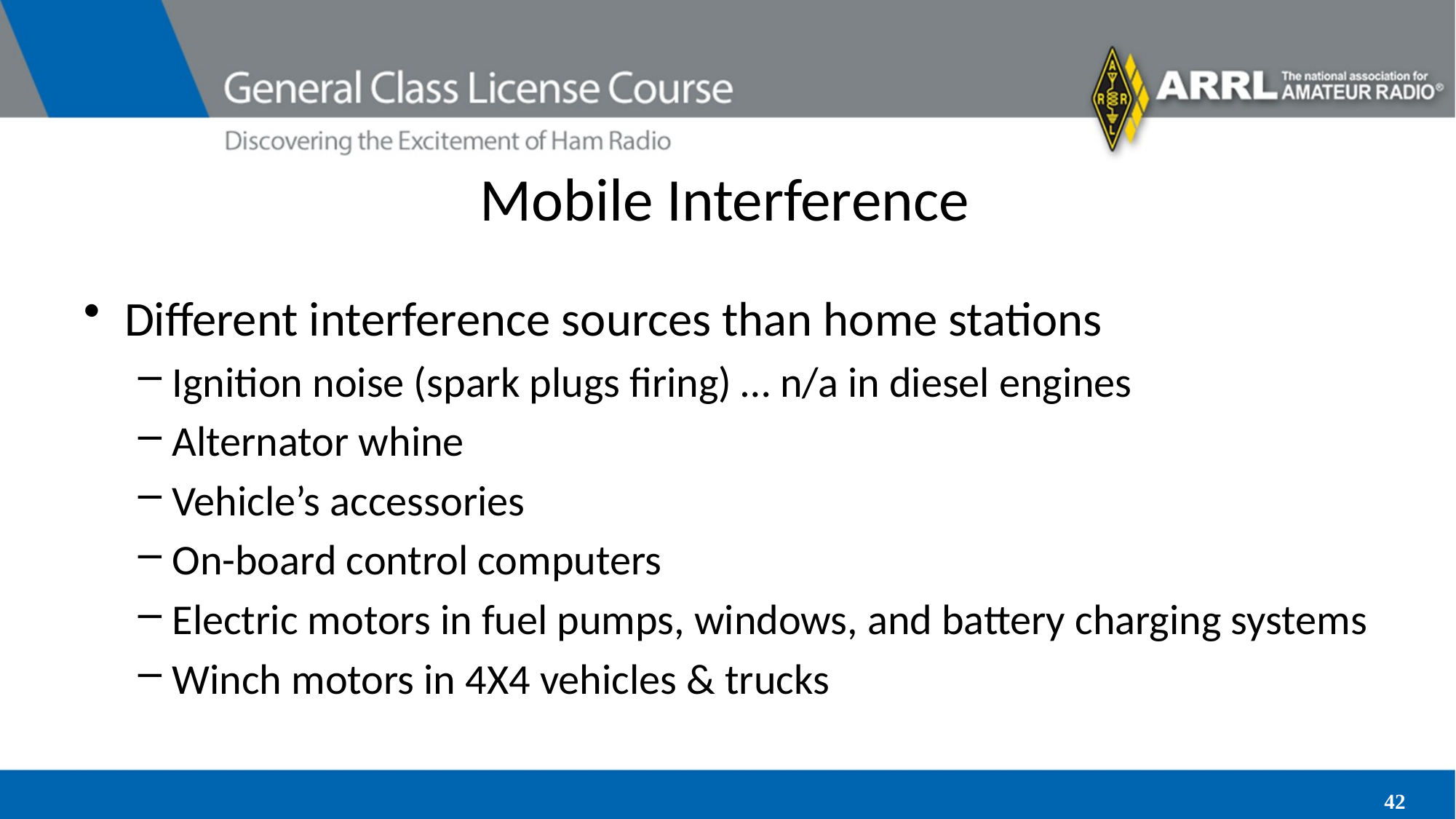

# Mobile Interference
Different interference sources than home stations
Ignition noise (spark plugs firing) … n/a in diesel engines
Alternator whine
Vehicle’s accessories
On-board control computers
Electric motors in fuel pumps, windows, and battery charging systems
Winch motors in 4X4 vehicles & trucks